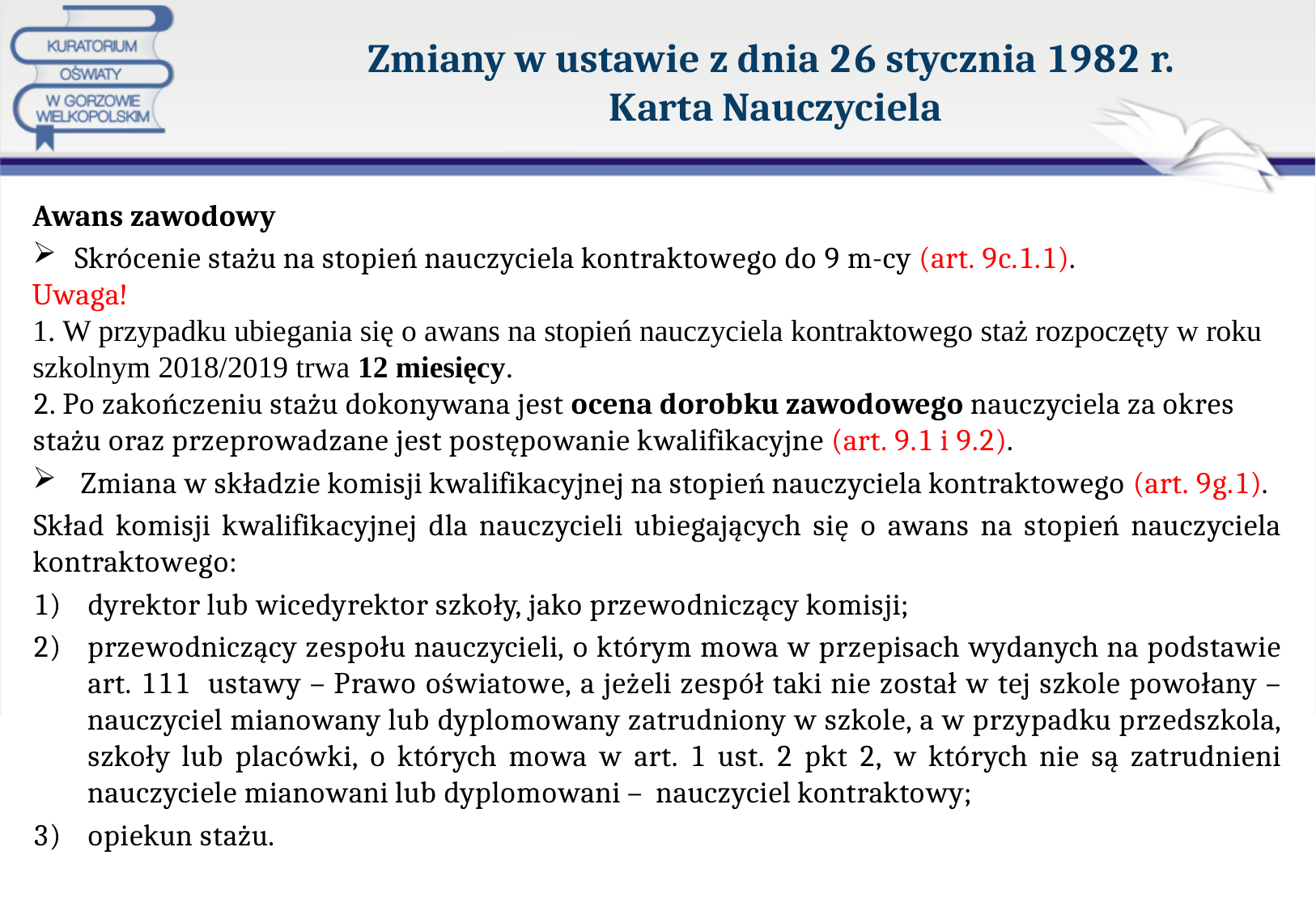

# Zmiany w ustawie z dnia 26 stycznia 1982 r. Karta Nauczyciela
Awans zawodowy
Skrócenie stażu na stopień nauczyciela kontraktowego do 9 m-cy (art. 9c.1.1).
Uwaga!
1. W przypadku ubiegania się o awans na stopień nauczyciela kontraktowego staż rozpoczęty w roku szkolnym 2018/2019 trwa 12 miesięcy.
2. Po zakończeniu stażu dokonywana jest ocena dorobku zawodowego nauczyciela za okres stażu oraz przeprowadzane jest postępowanie kwalifikacyjne (art. 9.1 i 9.2).
 Zmiana w składzie komisji kwalifikacyjnej na stopień nauczyciela kontraktowego (art. 9g.1).
Skład komisji kwalifikacyjnej dla nauczycieli ubiegających się o awans na stopień nauczyciela kontraktowego:
dyrektor lub wicedyrektor szkoły, jako przewodniczący komisji;
przewodniczący zespołu nauczycieli, o którym mowa w przepisach wydanych na podstawie art. 111  ustawy – Prawo oświatowe, a jeżeli zespół taki nie został w tej szkole powołany – nauczyciel mianowany lub dyplomowany zatrudniony w szkole, a w przypadku przedszkola, szkoły lub placówki, o których mowa w art. 1 ust. 2 pkt 2, w których nie są zatrudnieni nauczyciele mianowani lub dyplomowani –  nauczyciel kontraktowy;
opiekun stażu.